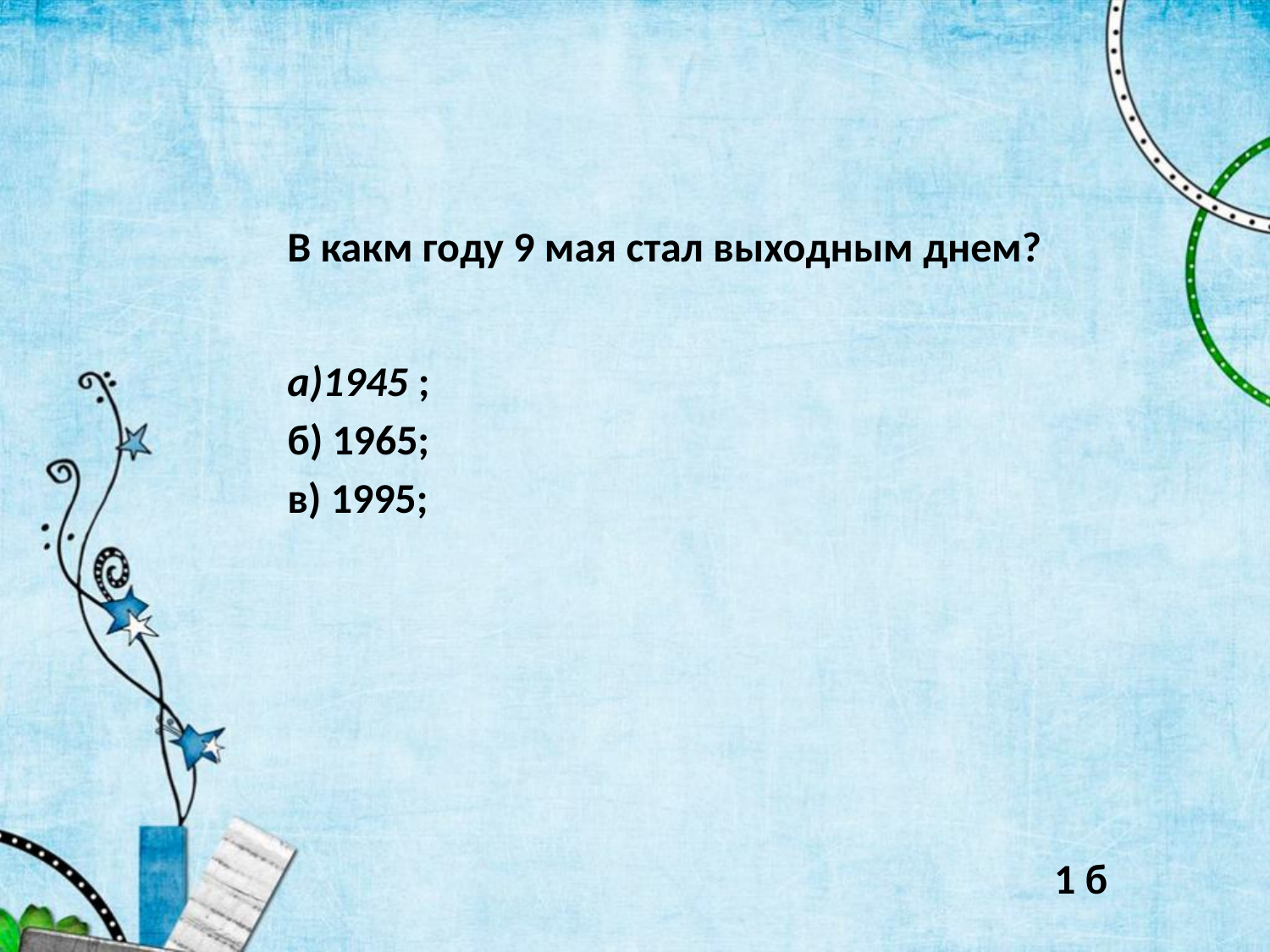

В какм году 9 мая стал выходным днем?
а)1945 ;
б) 1965;
в) 1995;
1 б